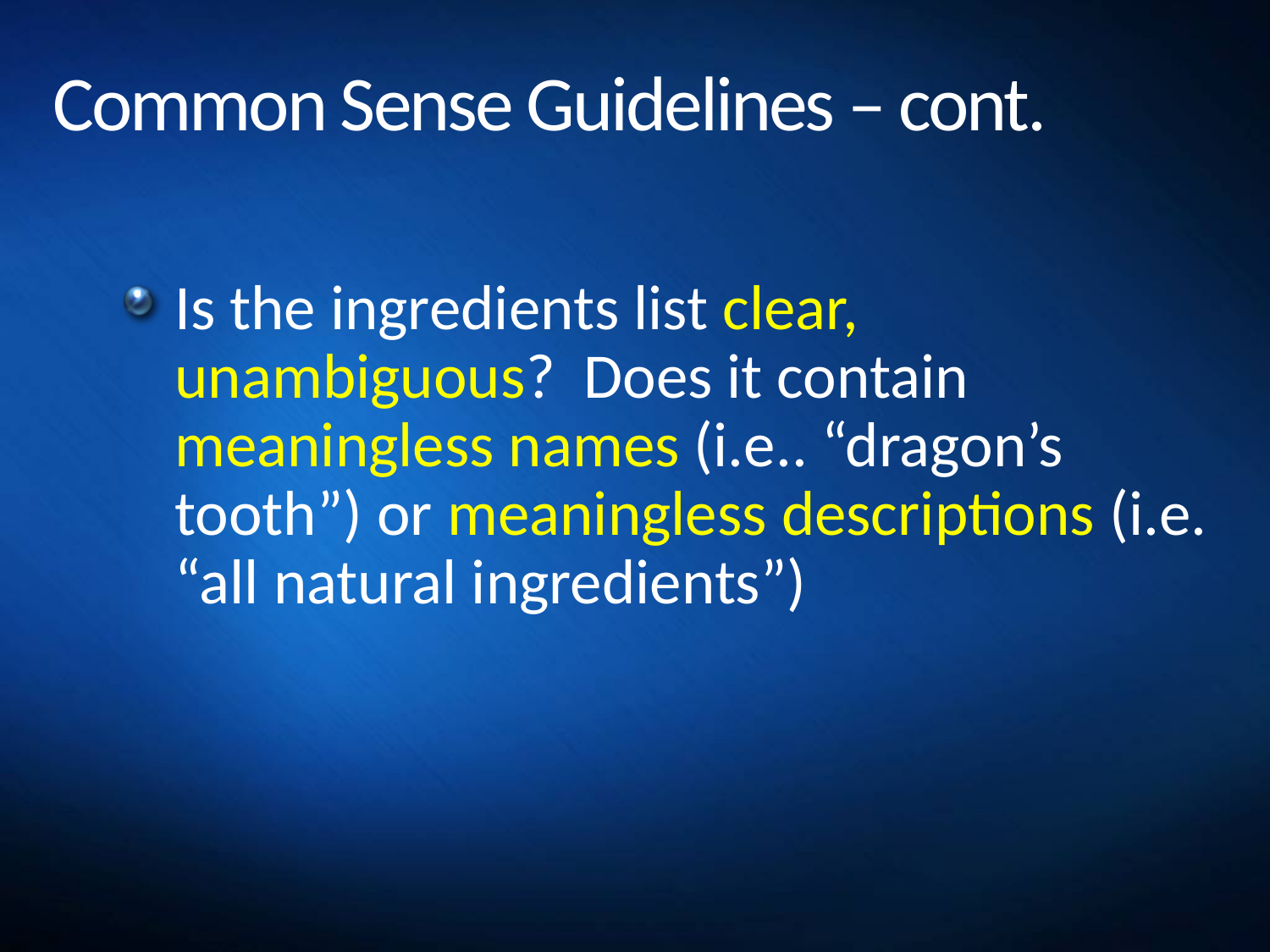

# Common Sense Guidelines – cont.
Is the ingredients list clear, unambiguous?  Does it contain meaningless names (i.e.. “dragon’s tooth”) or meaningless descriptions (i.e. “all natural ingredients”)